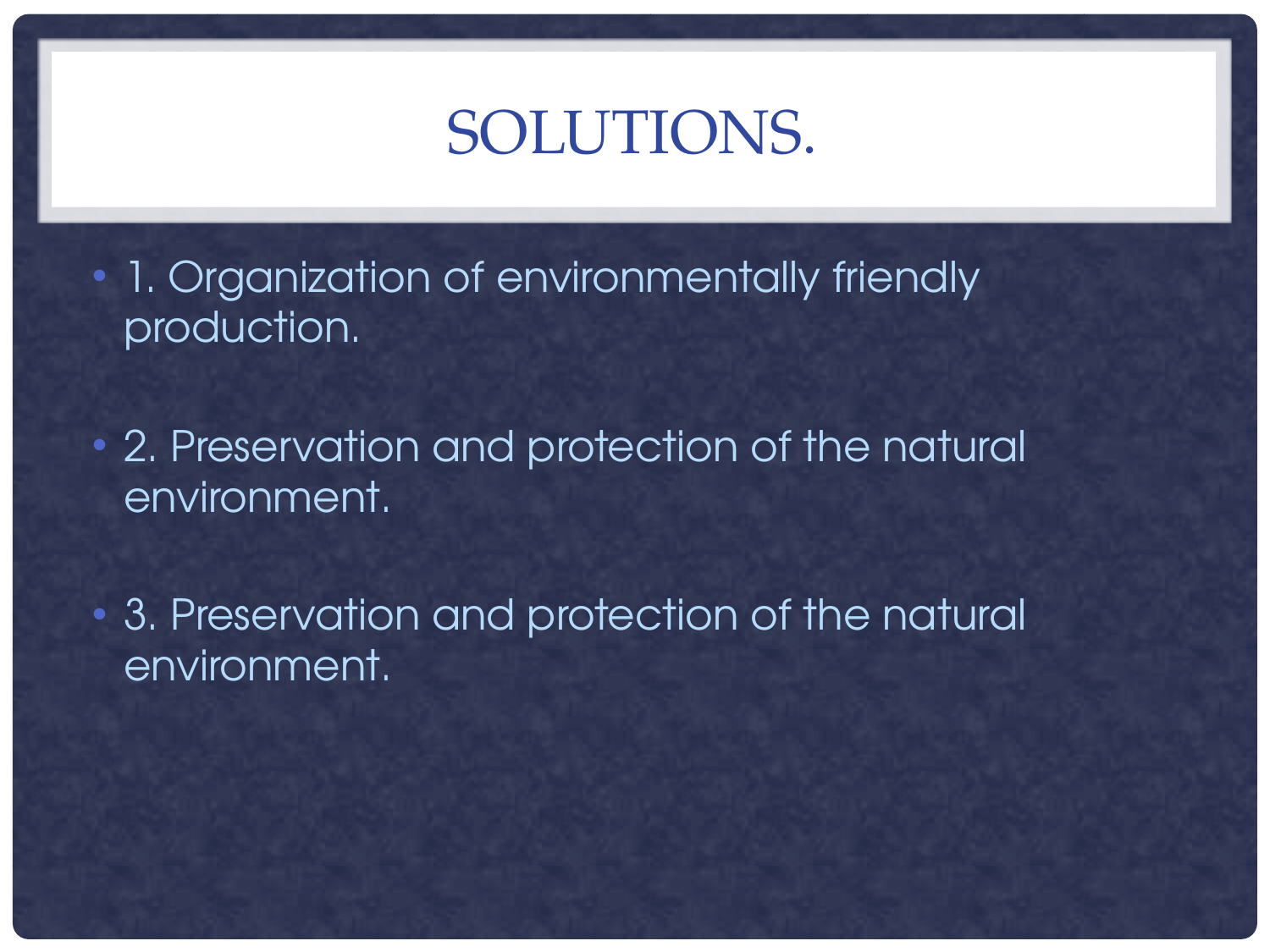

# Solutions.
1. Organization of environmentally friendly production.

2. Preservation and protection of the natural environment.

3. Preservation and protection of the natural environment.